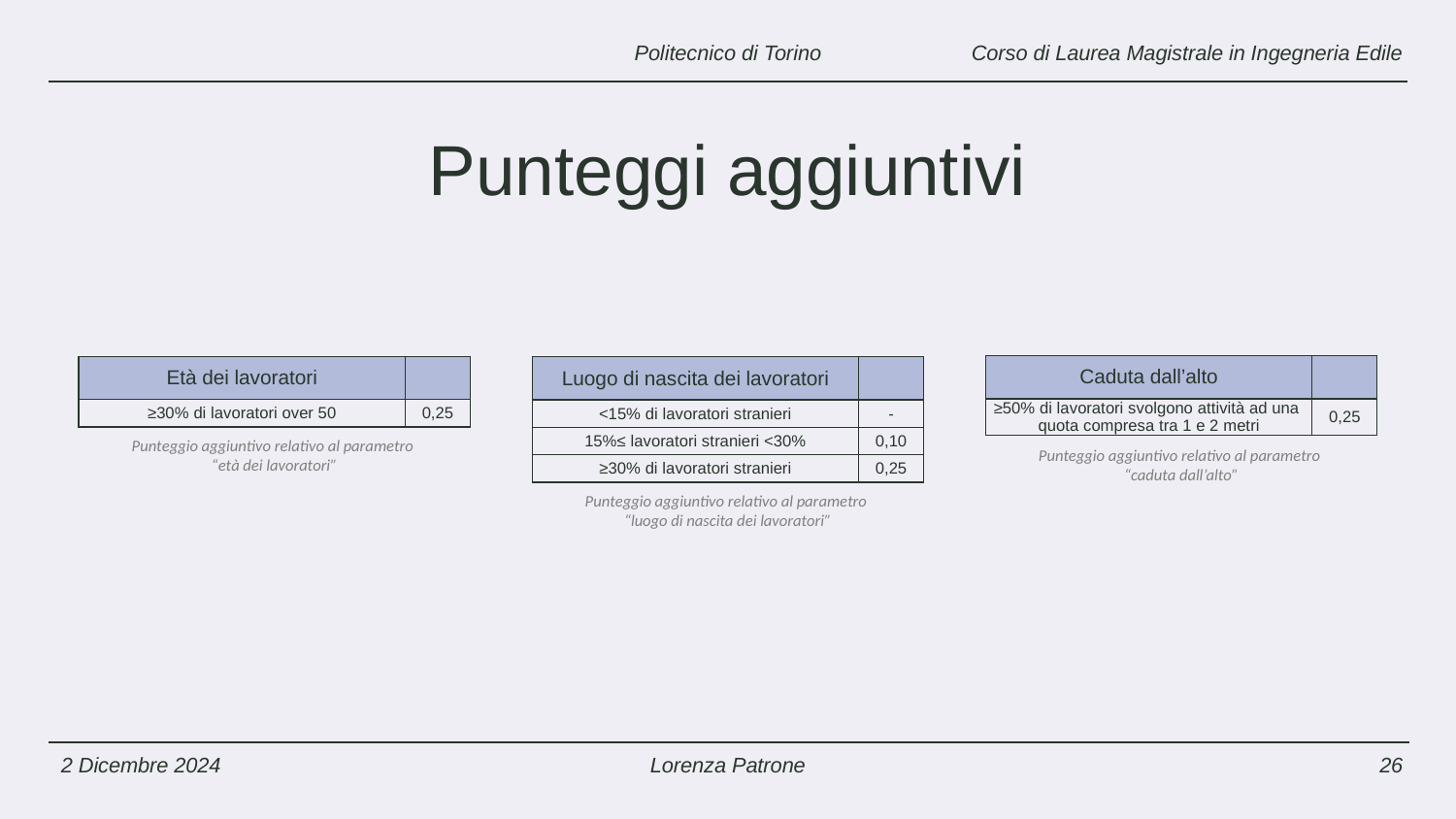

Corso di Laurea Magistrale in Ingegneria Edile

Politecnico di Torino

Punteggi aggiuntivi
| Caduta dall’alto |  |
| --- | --- |
| ≥50% di lavoratori svolgono attività ad una quota compresa tra 1 e 2 metri | 0,25 |
| Età dei lavoratori |  |
| --- | --- |
| ≥30% di lavoratori over 50 | 0,25 |
| Luogo di nascita dei lavoratori |  |
| --- | --- |
| <15% di lavoratori stranieri | - |
| 15%≤ lavoratori stranieri <30% | 0,10 |
| ≥30% di lavoratori stranieri | 0,25 |
Punteggio aggiuntivo relativo al parametro
“età dei lavoratori”
Punteggio aggiuntivo relativo al parametro
“caduta dall’alto”
Punteggio aggiuntivo relativo al parametro
“luogo di nascita dei lavoratori”
2 Dicembre 2024

Lorenza Patrone

26